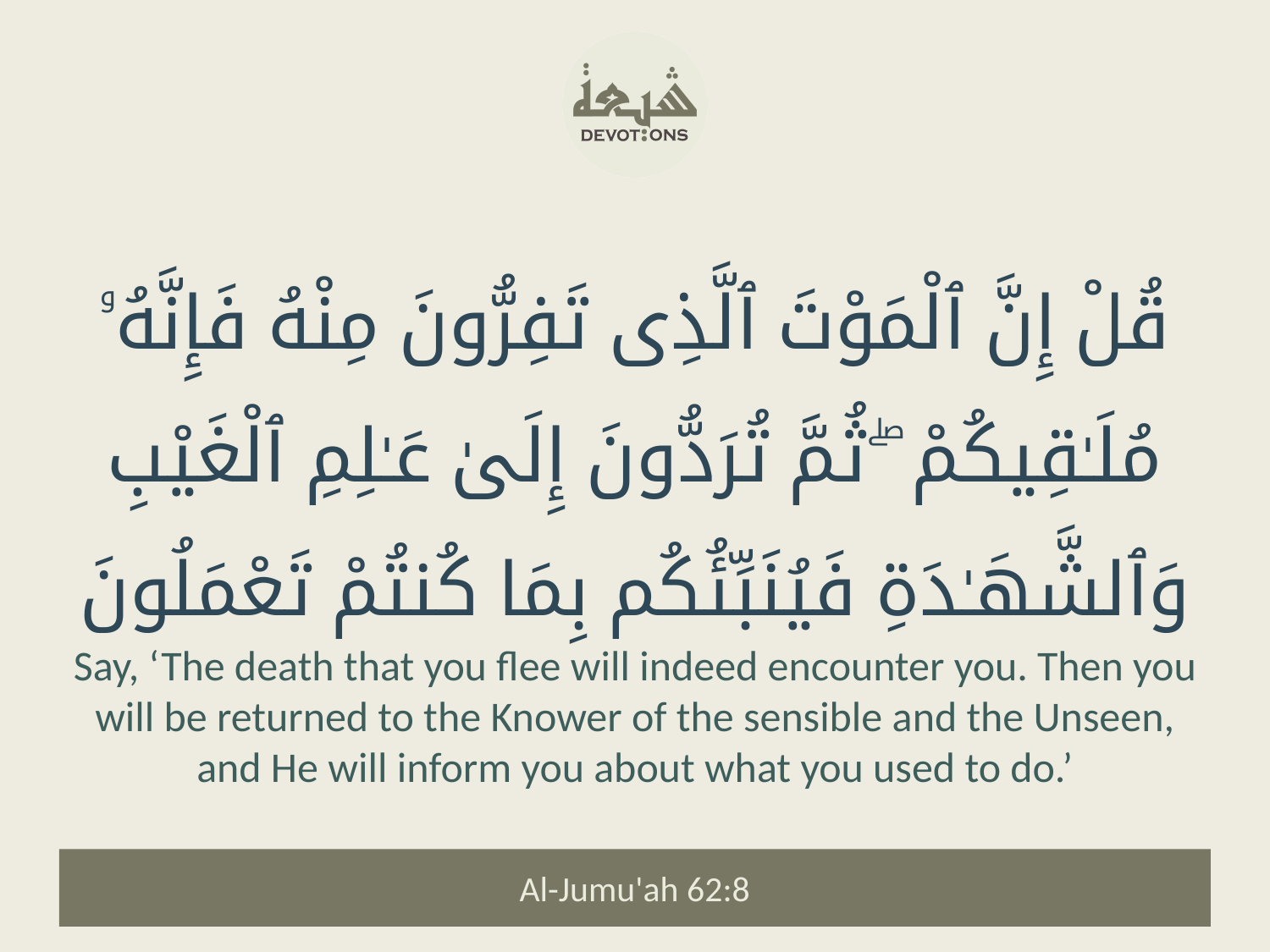

قُلْ إِنَّ ٱلْمَوْتَ ٱلَّذِى تَفِرُّونَ مِنْهُ فَإِنَّهُۥ مُلَـٰقِيكُمْ ۖ ثُمَّ تُرَدُّونَ إِلَىٰ عَـٰلِمِ ٱلْغَيْبِ وَٱلشَّهَـٰدَةِ فَيُنَبِّئُكُم بِمَا كُنتُمْ تَعْمَلُونَ
Say, ‘The death that you flee will indeed encounter you. Then you will be returned to the Knower of the sensible and the Unseen, and He will inform you about what you used to do.’
Al-Jumu'ah 62:8